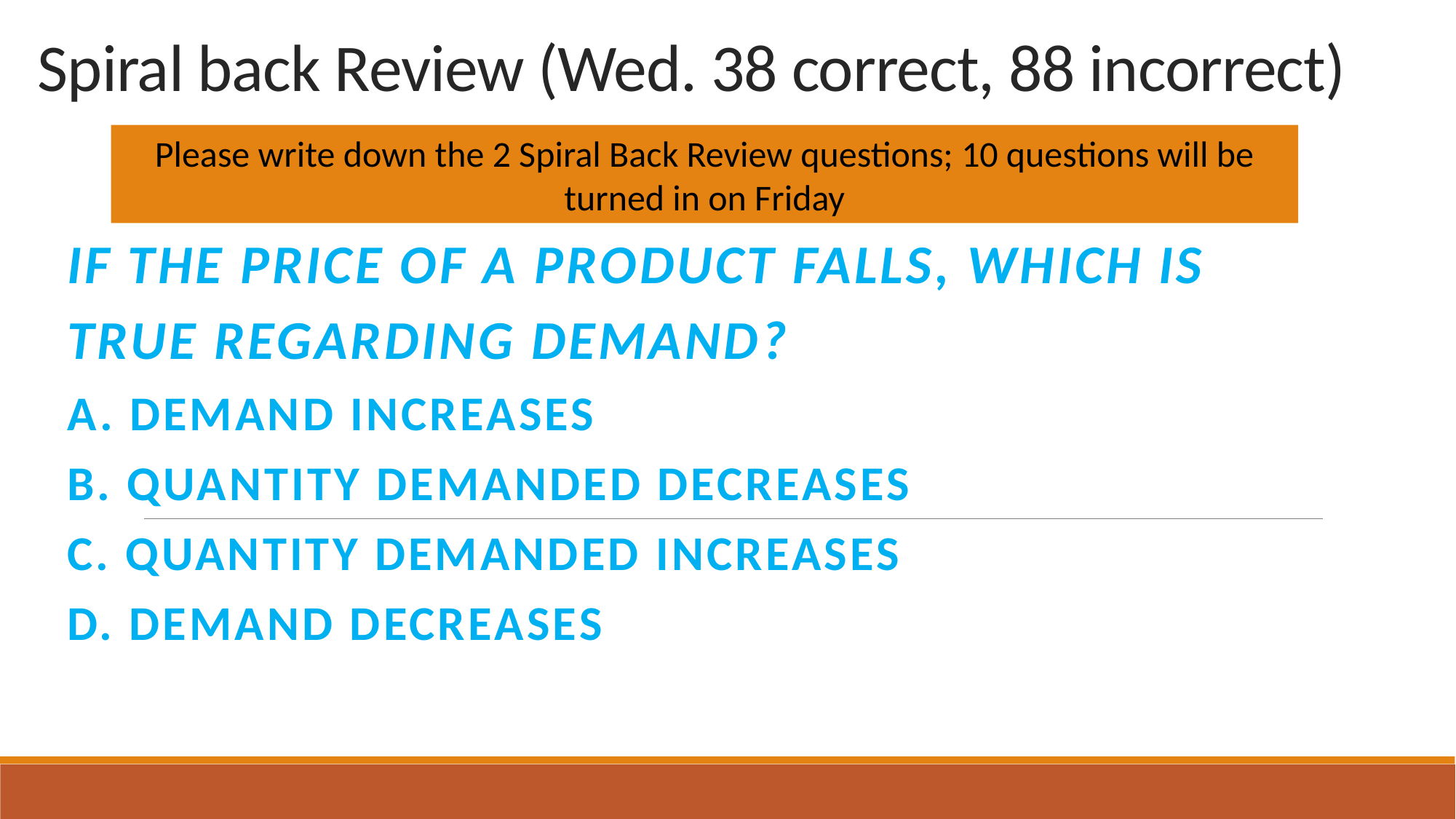

# Spiral back Review (Wed. 38 correct, 88 incorrect)
Please write down the 2 Spiral Back Review questions; 10 questions will be turned in on Friday
if the price of a product falls, which is true regarding demand?
A. demand increases
B. quantity demanded decreases
C. quantity demanded increases
D. demand decreases